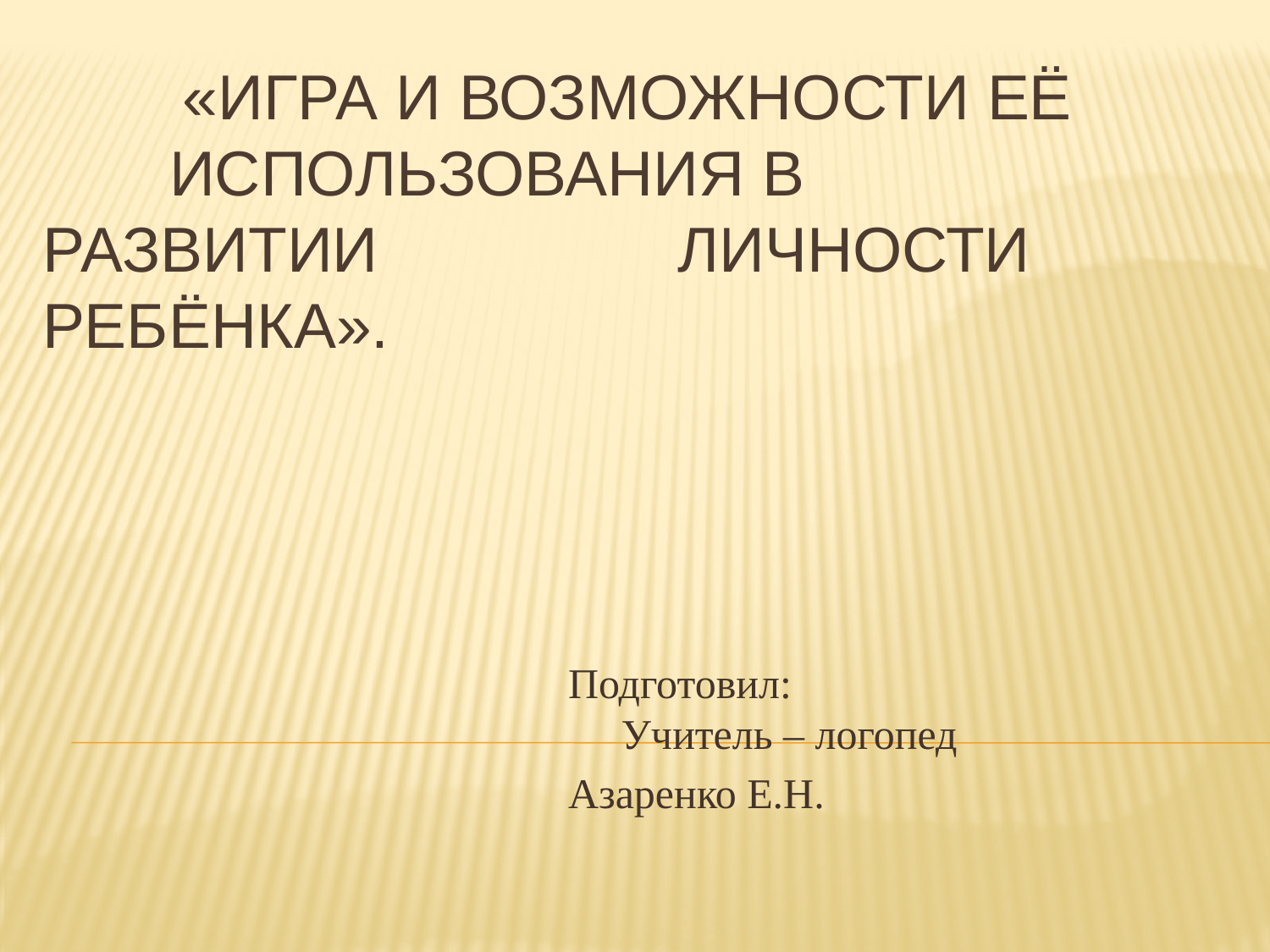

# «Игра и возможности её       	использования в развитии   		личности ребёнка».
Подготовил:                                              Учитель – логопед
Азаренко Е.Н.